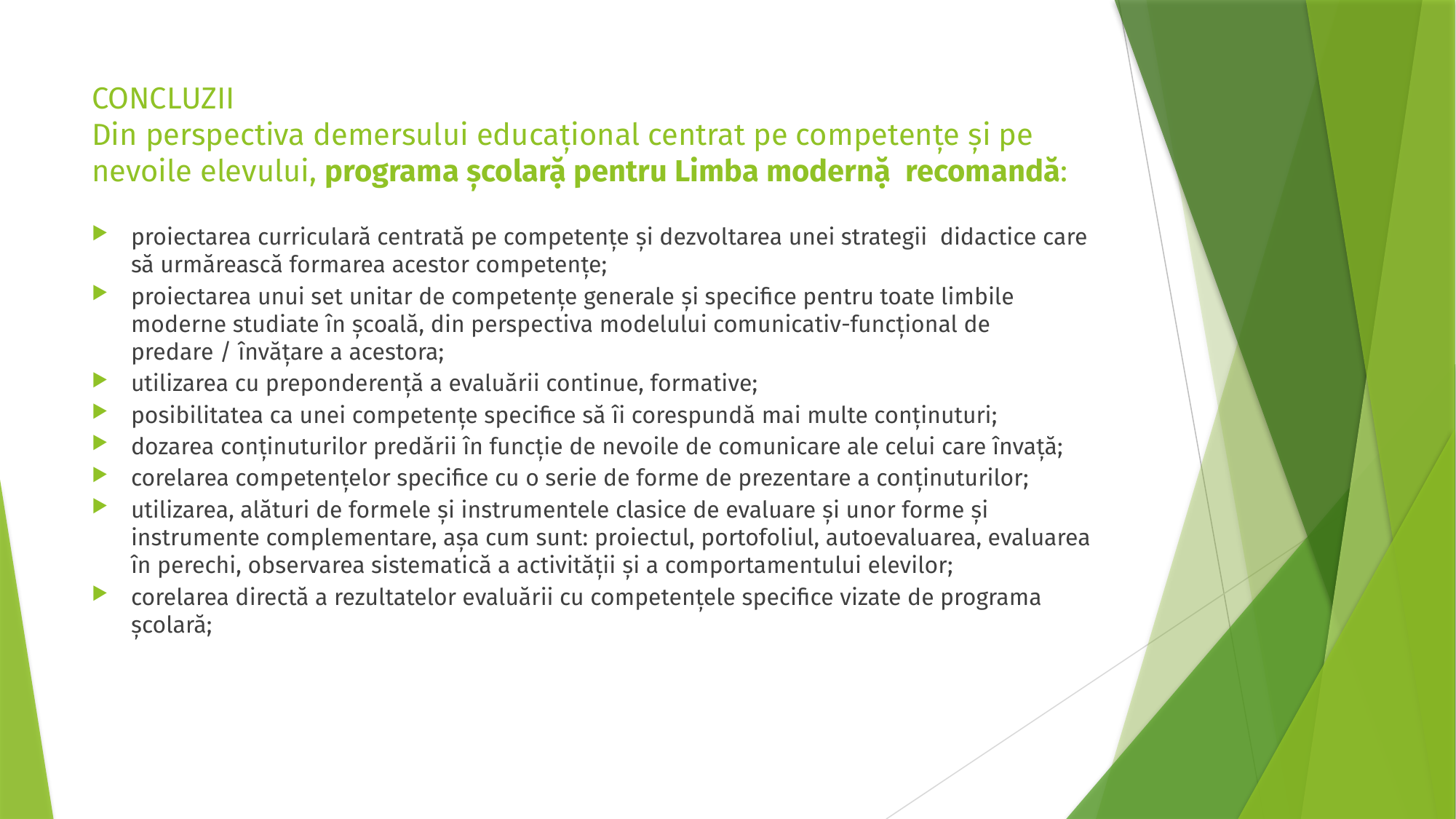

# CONCLUZII Din perspectiva demersului educaţional centrat pe competenţe și pe nevoile elevului, programa şcolarặ pentru Limba modernặ  recomandă:

proiectarea curriculară centrată pe competenţe şi dezvoltarea unei strategii  didactice care să urmărească formarea acestor competenţe;
proiectarea unui set unitar de competenţe generale şi specifice pentru toate limbile moderne studiate în şcoală, din perspectiva modelului comunicativ-funcţional de predare / învăţare a acestora;
utilizarea cu preponderenţă a evaluării continue, formative;
posibilitatea ca unei competenţe specifice să îi corespundă mai multe conţinuturi;
dozarea conţinuturilor predării în funcţie de nevoile de comunicare ale celui care învaţă;
corelarea competenţelor specifice cu o serie de forme de prezentare a conţinuturilor;
utilizarea, alături de formele şi instrumentele clasice de evaluare şi unor forme şi instrumente complementare, aşa cum sunt: proiectul, portofoliul, autoevaluarea, evaluarea în perechi, observarea sistematică a activităţii şi a comportamentului elevilor;
corelarea directă a rezultatelor evaluării cu competenţele specifice vizate de programa
şcolară;